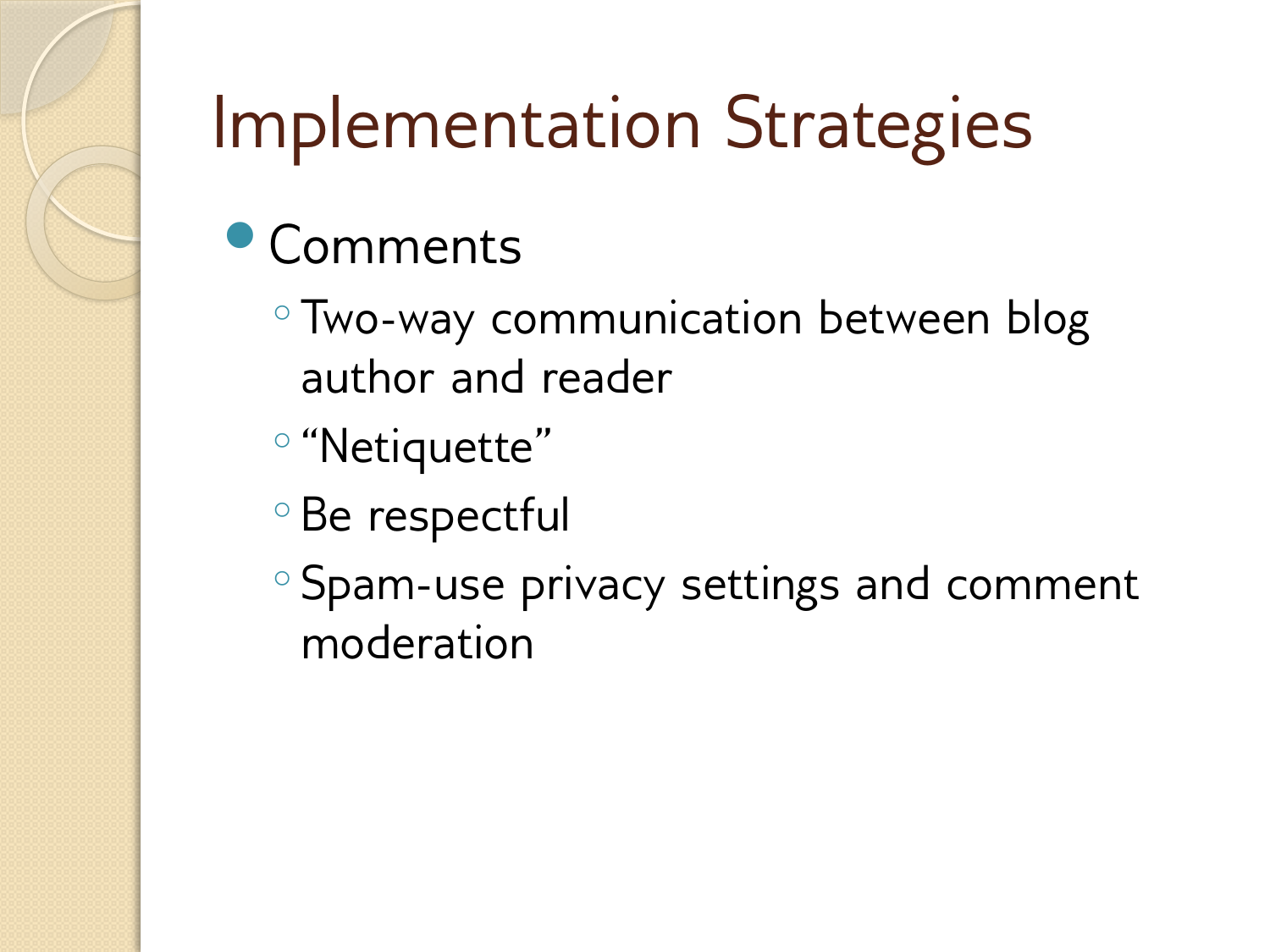

# Implementation Strategies
Comments
Two-way communication between blog author and reader
“Netiquette”
Be respectful
Spam-use privacy settings and comment moderation